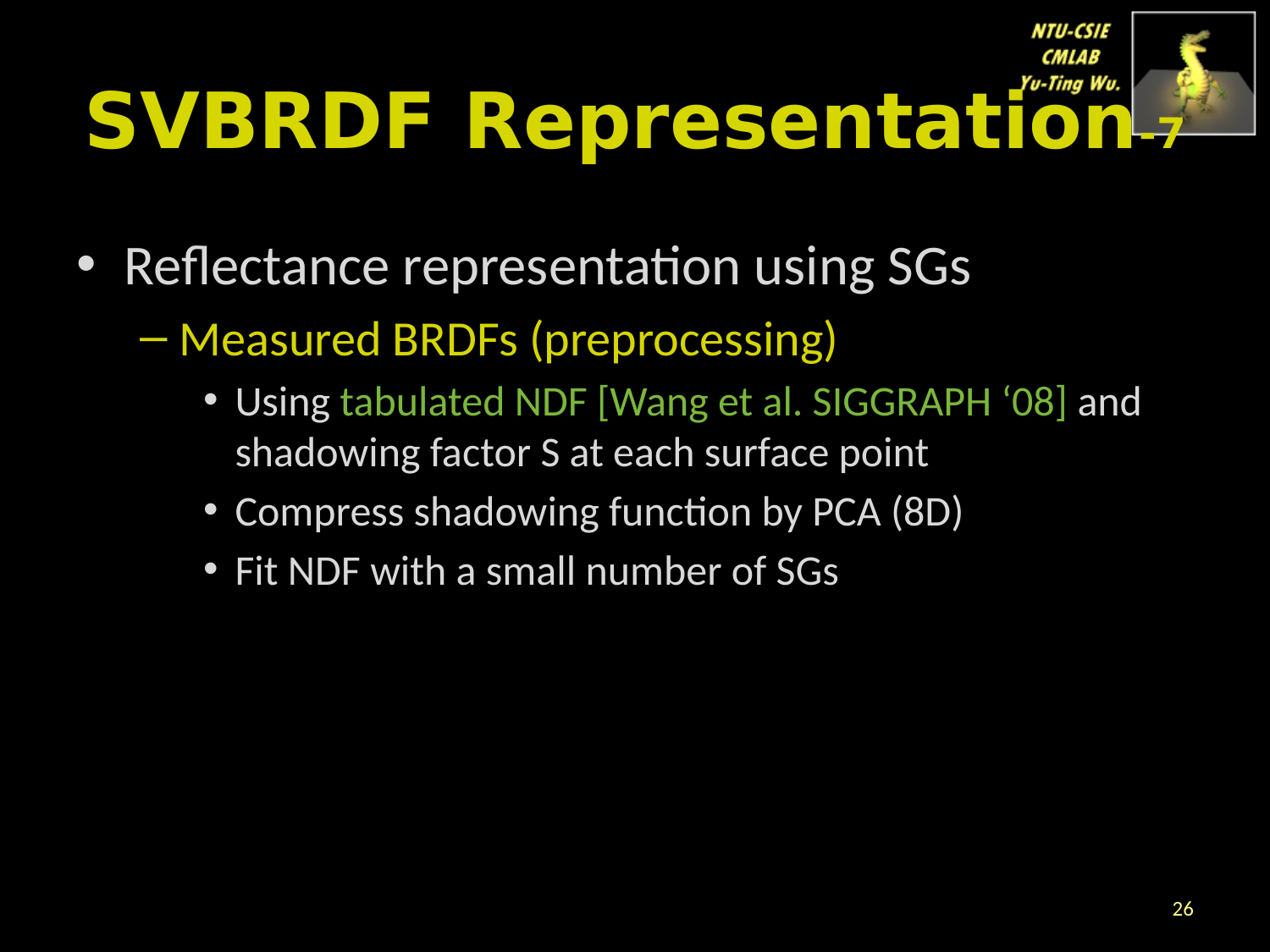

# SVBRDF Representation-7
Reflectance representation using SGs
Measured BRDFs (preprocessing)
Using tabulated NDF [Wang et al. SIGGRAPH ‘08] and shadowing factor S at each surface point
Compress shadowing function by PCA (8D)
Fit NDF with a small number of SGs

26